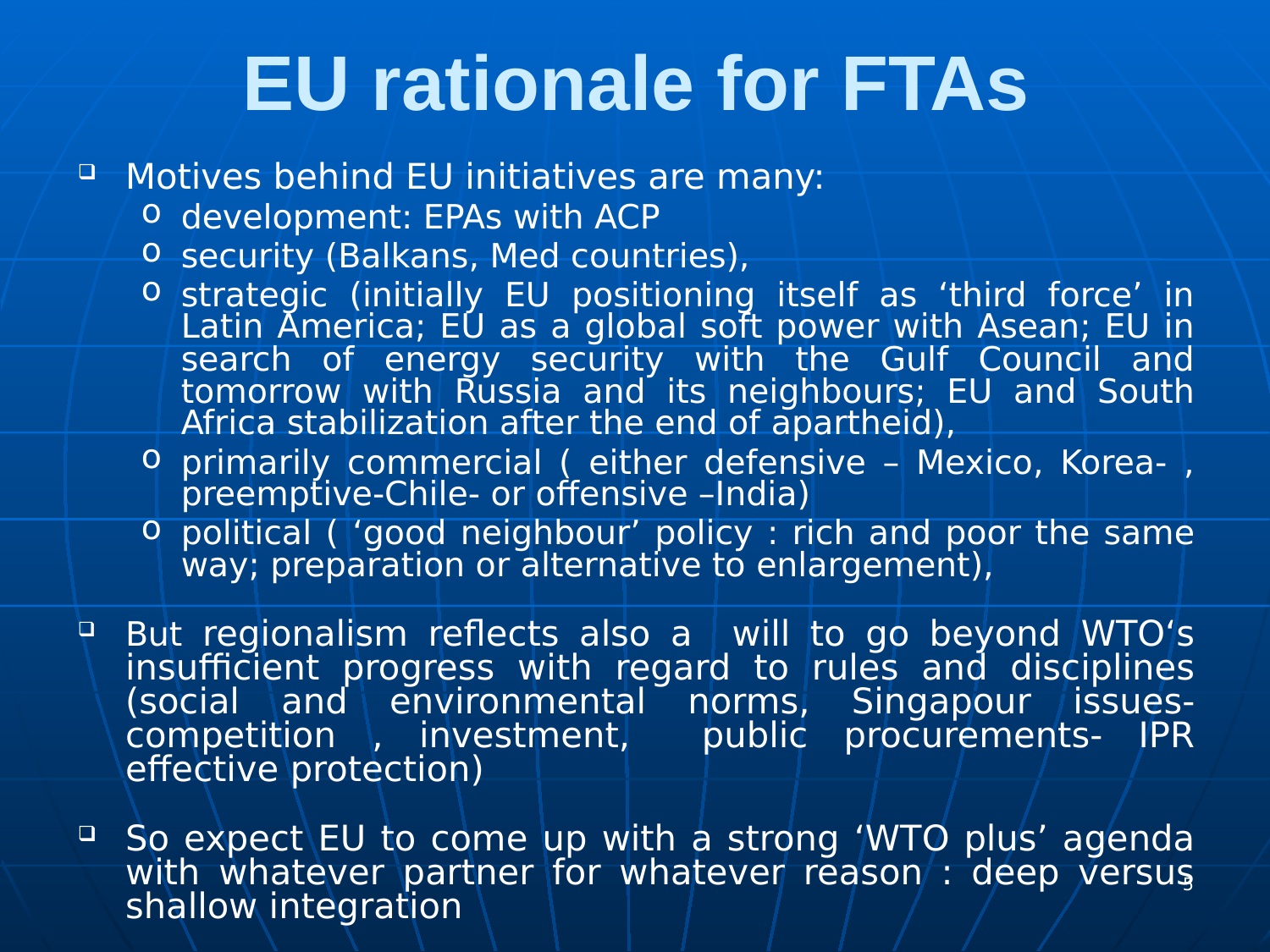

# EU rationale for FTAs
Motives behind EU initiatives are many:
development: EPAs with ACP
security (Balkans, Med countries),
strategic (initially EU positioning itself as ‘third force’ in Latin America; EU as a global soft power with Asean; EU in search of energy security with the Gulf Council and tomorrow with Russia and its neighbours; EU and South Africa stabilization after the end of apartheid),
primarily commercial ( either defensive – Mexico, Korea- , preemptive-Chile- or offensive –India)
political ( ‘good neighbour’ policy : rich and poor the same way; preparation or alternative to enlargement),

But regionalism reflects also a  will to go beyond WTO‘s insufficient progress with regard to rules and disciplines (social and environmental norms, Singapour issues-competition , investment,  public procurements- IPR effective protection)

So expect EU to come up with a strong ‘WTO plus’ agenda with whatever partner for whatever reason : deep versus shallow integration
5